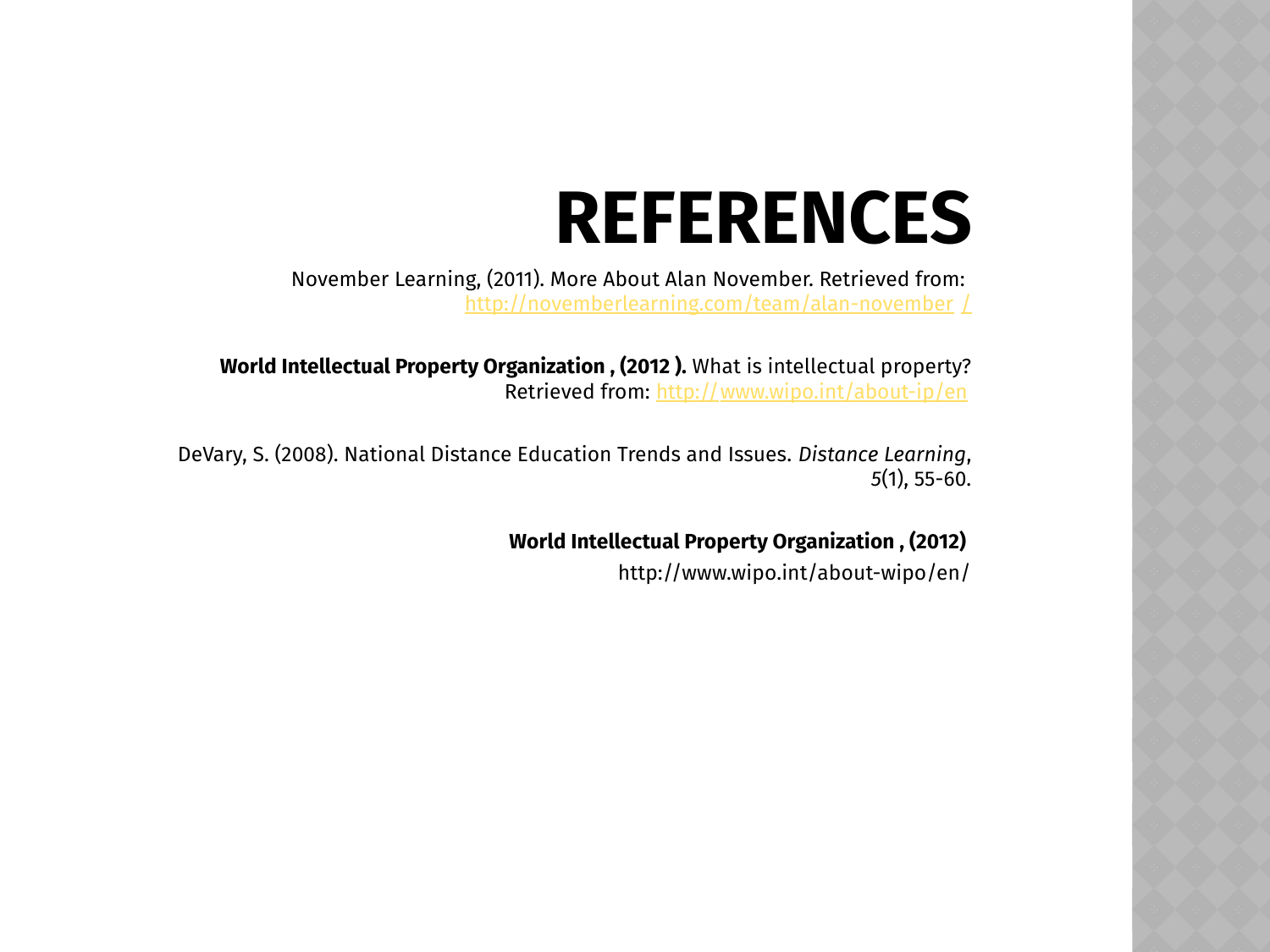

# References
November Learning, (2011). More About Alan November. Retrieved from: http://novemberlearning.com/team/alan-november/

World Intellectual Property Organization , (2012 ). What is intellectual property? Retrieved from: http://www.wipo.int/about-ip/en

DeVary, S. (2008). National Distance Education Trends and Issues. Distance Learning, 5(1), 55-60.

World Intellectual Property Organization , (2012)
http://www.wipo.int/about-wipo/en/